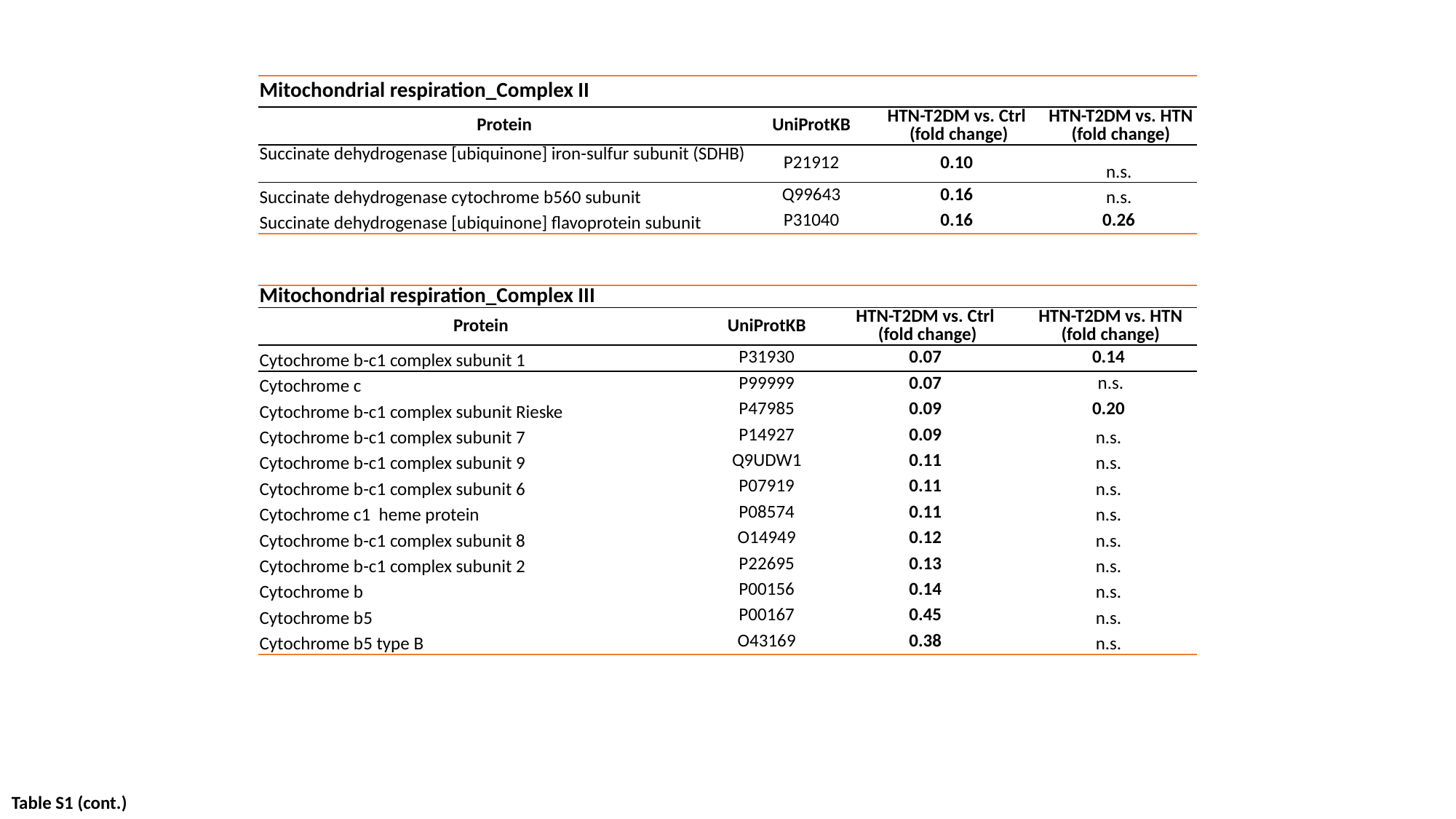

| Mitochondrial respiration\_Complex II |  |  |  |
| --- | --- | --- | --- |
| Protein | UniProtKB | HTN-T2DM vs. Ctrl (fold change) | HTN-T2DM vs. HTN (fold change) |
| Succinate dehydrogenase [ubiquinone] iron-sulfur subunit (SDHB) | P21912 | 0.10 | n.s. |
| Succinate dehydrogenase cytochrome b560 subunit | Q99643 | 0.16 | n.s. |
| Succinate dehydrogenase [ubiquinone] flavoprotein subunit | P31040 | 0.16 | 0.26 |
| Mitochondrial respiration\_Complex III |  |  |  |
| --- | --- | --- | --- |
| Protein | UniProtKB | HTN-T2DM vs. Ctrl (fold change) | HTN-T2DM vs. HTN (fold change) |
| Cytochrome b-c1 complex subunit 1 | P31930 | 0.07 | 0.14 |
| Cytochrome c | P99999 | 0.07 | n.s. |
| Cytochrome b-c1 complex subunit Rieske | P47985 | 0.09 | 0.20 |
| Cytochrome b-c1 complex subunit 7 | P14927 | 0.09 | n.s. |
| Cytochrome b-c1 complex subunit 9 | Q9UDW1 | 0.11 | n.s. |
| Cytochrome b-c1 complex subunit 6 | P07919 | 0.11 | n.s. |
| Cytochrome c1 heme protein | P08574 | 0.11 | n.s. |
| Cytochrome b-c1 complex subunit 8 | O14949 | 0.12 | n.s. |
| Cytochrome b-c1 complex subunit 2 | P22695 | 0.13 | n.s. |
| Cytochrome b | P00156 | 0.14 | n.s. |
| Cytochrome b5 | P00167 | 0.45 | n.s. |
| Cytochrome b5 type B | O43169 | 0.38 | n.s. |
Table S1 (cont.)